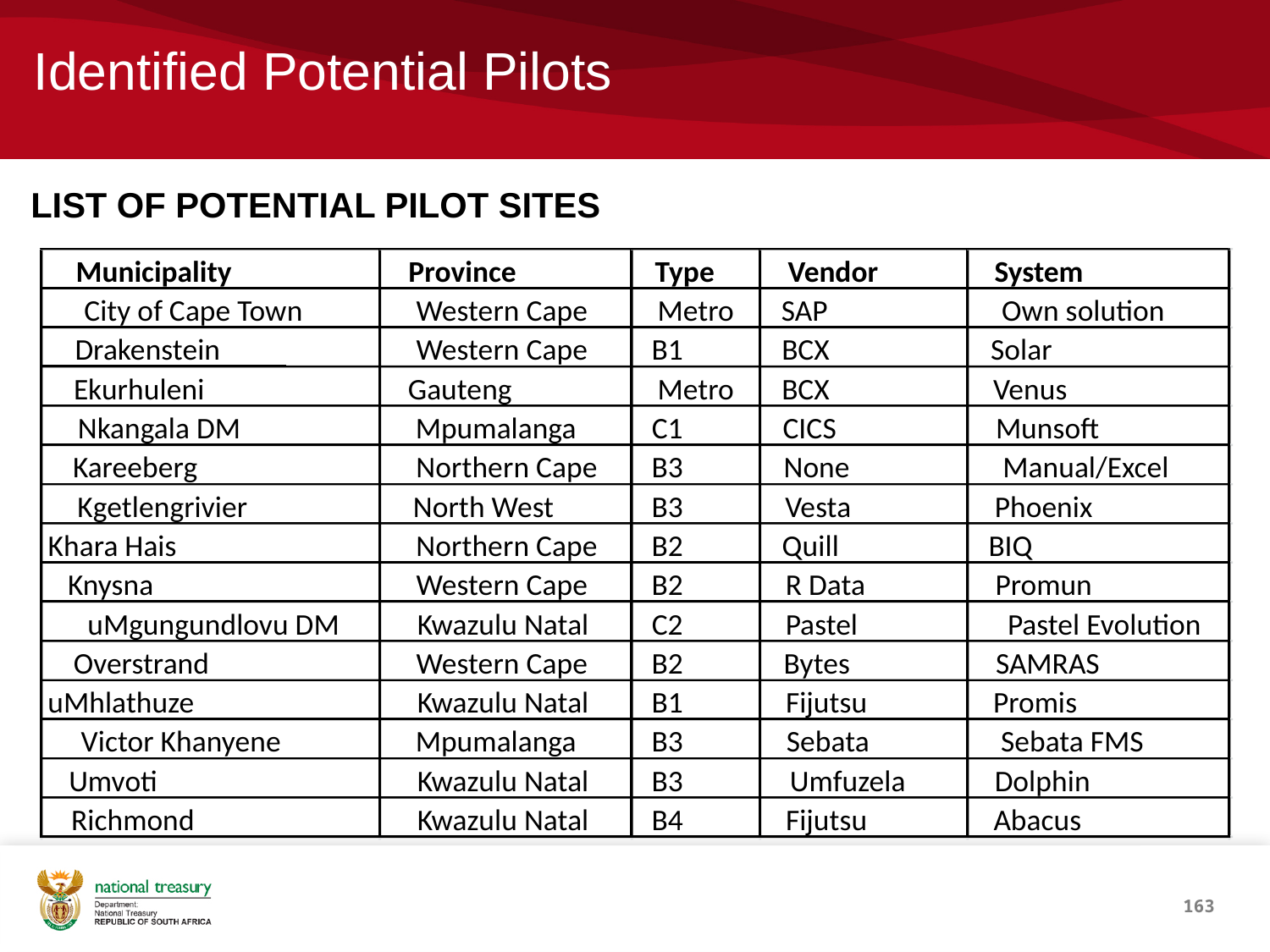

# Identified Potential Pilots
List of potential pilot sites

Municipality
Province
Type
Vendor
System

City of Cape Town
Western Cape
Metro
SAP
Own solution

Drakenstein
Western Cape
B1
BCX
Solar

Ekurhuleni
Gauteng
Metro
BCX
Venus

Nkangala DM
Mpumalanga
C1
CICS
Munsoft

Kareeberg
Northern Cape
B3
None
Manual/Excel

Kgetlengrivier
North West
B3
Vesta
Phoenix

Khara Hais
Northern Cape
B2
Quill
BIQ

Knysna
Western Cape
B2
R Data
Promun

uMgungundlovu DM
Kwazulu Natal
C2
Pastel
Pastel Evolution

Overstrand
Western Cape
B2
Bytes
SAMRAS

uMhlathuze
Kwazulu Natal
B1
Fijutsu
Promis

Victor Khanyene
Mpumalanga
B3
Sebata
Sebata FMS

Umvoti
Kwazulu Natal
B3
Umfuzela
Dolphin

Richmond
Kwazulu Natal
B4
Fijutsu
Abacus

163